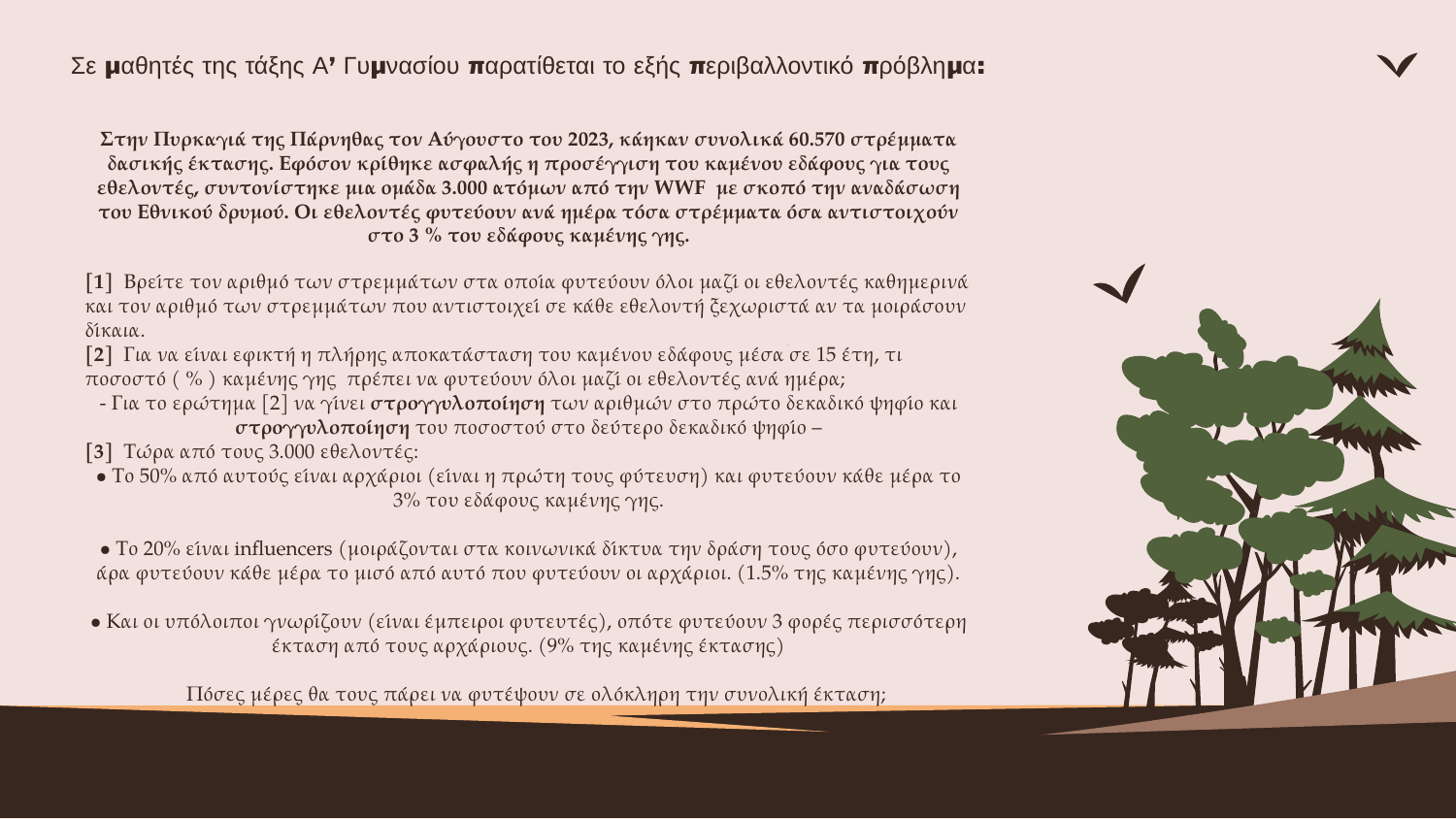

Σε μαθητές της τάξης Α’ Γυμνασίου παρατίθεται το εξής περιβαλλοντικό πρόβλημα:

Στην Πυρκαγιά της Πάρνηθας τον Αύγουστο του 2023, κάηκαν συνολικά 60.570 στρέμματα δασικής έκτασης. Εφόσον κρίθηκε ασφαλής η προσέγγιση του καμένου εδάφους για τους εθελοντές, συντονίστηκε μια ομάδα 3.000 ατόμων από την WWF  με σκοπό την αναδάσωση του Εθνικού δρυμού. Οι εθελοντές φυτεύουν ανά ημέρα τόσα στρέμματα όσα αντιστοιχούν στο 3 % του εδάφους καμένης γης.

[1]  Βρείτε τον αριθμό των στρεμμάτων στα οποία φυτεύουν όλοι μαζί οι εθελοντές καθημερινά και τον αριθμό των στρεμμάτων που αντιστοιχεί σε κάθε εθελοντή ξεχωριστά αν τα μοιράσουν δίκαια.
[2]  Για να είναι εφικτή η πλήρης αποκατάσταση του καμένου εδάφους μέσα σε 15 έτη, τι ποσοστό ( % ) καμένης γης  πρέπει να φυτεύουν όλοι μαζί οι εθελοντές ανά ημέρα;
- Για το ερώτημα [2] να γίνει στρογγυλοποίηση των αριθμών στο πρώτο δεκαδικό ψηφίο και στρογγυλοποίηση του ποσοστού στο δεύτερο δεκαδικό ψηφίο –
[3]  Τώρα από τους 3.000 εθελοντές:
• Το 50% από αυτούς είναι αρχάριοι (είναι η πρώτη τους φύτευση) και φυτεύουν κάθε μέρα το 3% του εδάφους καμένης γης.

• Το 20% είναι influencers (μοιράζονται στα κοινωνικά δίκτυα την δράση τους όσο φυτεύουν), άρα φυτεύουν κάθε μέρα το μισό από αυτό που φυτεύουν οι αρχάριοι. (1.5% της καμένης γης).

• Και οι υπόλοιποι γνωρίζουν (είναι έμπειροι φυτευτές), οπότε φυτεύουν 3 φορές περισσότερη έκταση από τους αρχάριους. (9% της καμένης έκτασης)

   Πόσες μέρες θα τους πάρει να φυτέψουν σε ολόκληρη την συνολική έκταση;